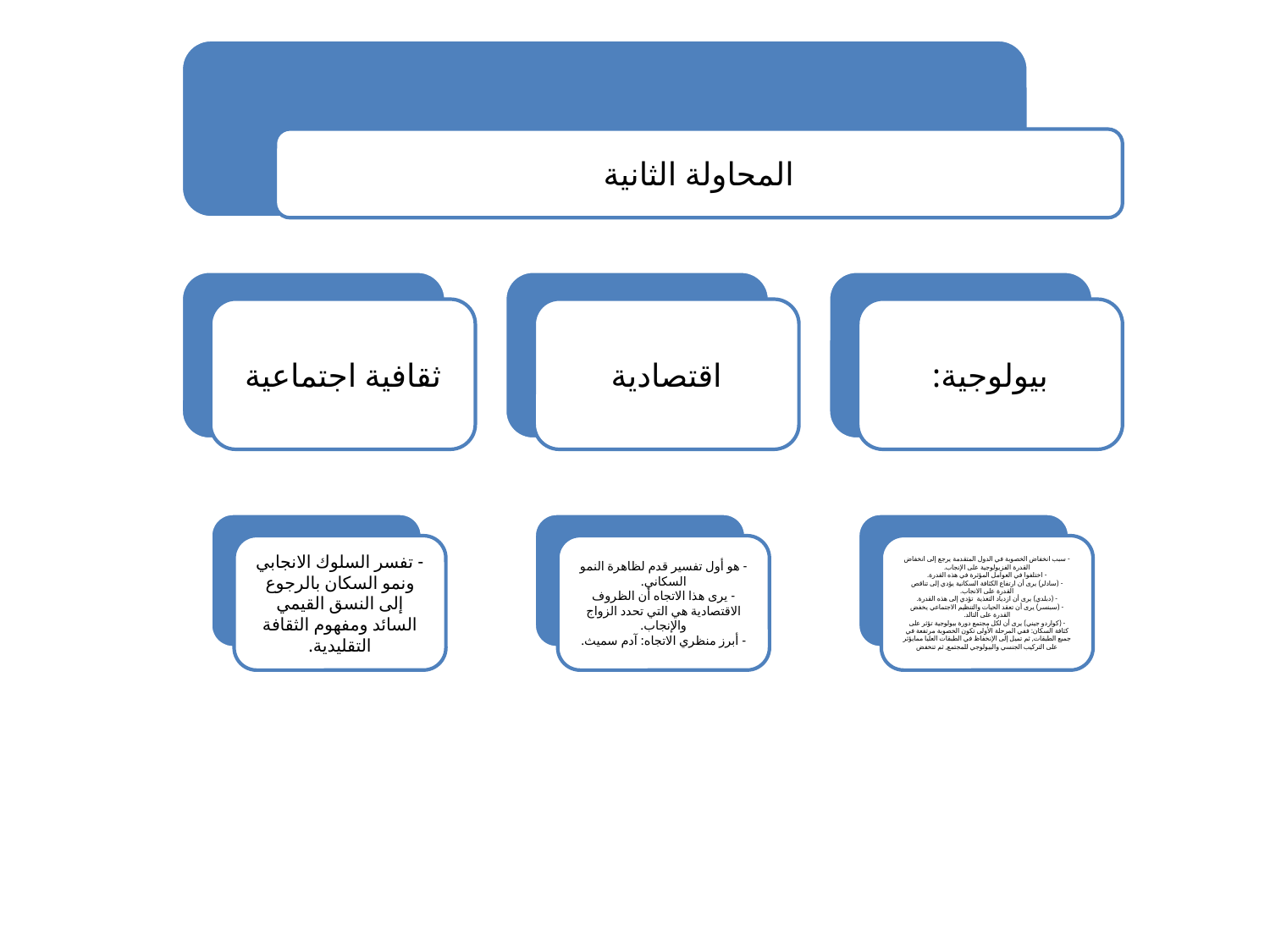

#
المحاولة الثانية
ثقافية اجتماعية
بيولوجية:
- اختلفوا في العوامل المؤثرة في هذه القدرة.
- (دبلدي) يرى أن ازدياد التغذية  تؤدي إلى هذه القدرة.
اقتصادية
- هو أول تفسير قدم لظاهرة النمو السكاني.